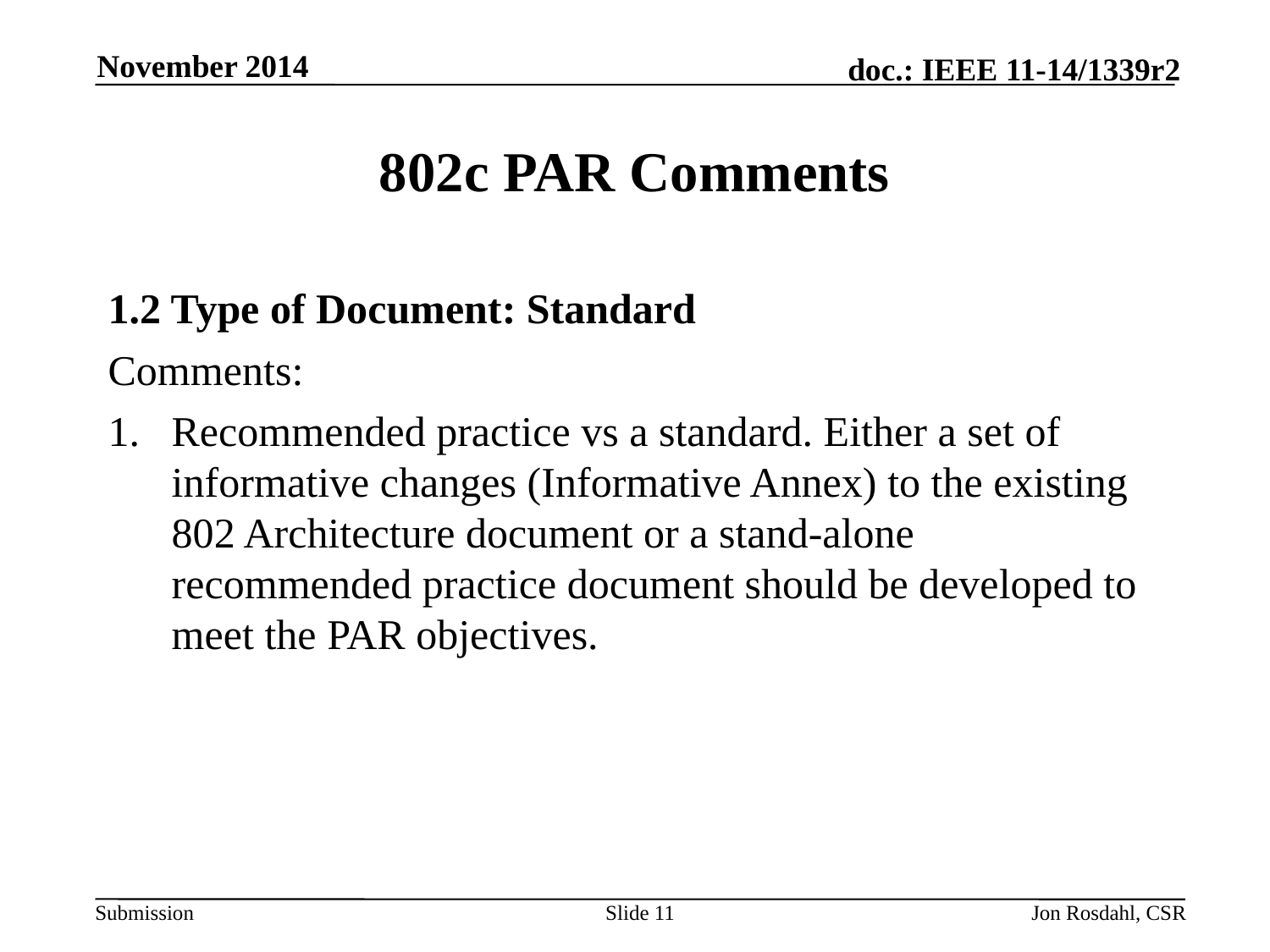

November 2014
# 802c PAR Comments
1.2 Type of Document: Standard
Comments:
Recommended practice vs a standard. Either a set of informative changes (Informative Annex) to the existing 802 Architecture document or a stand-alone recommended practice document should be developed to meet the PAR objectives.
Slide 11
Jon Rosdahl, CSR